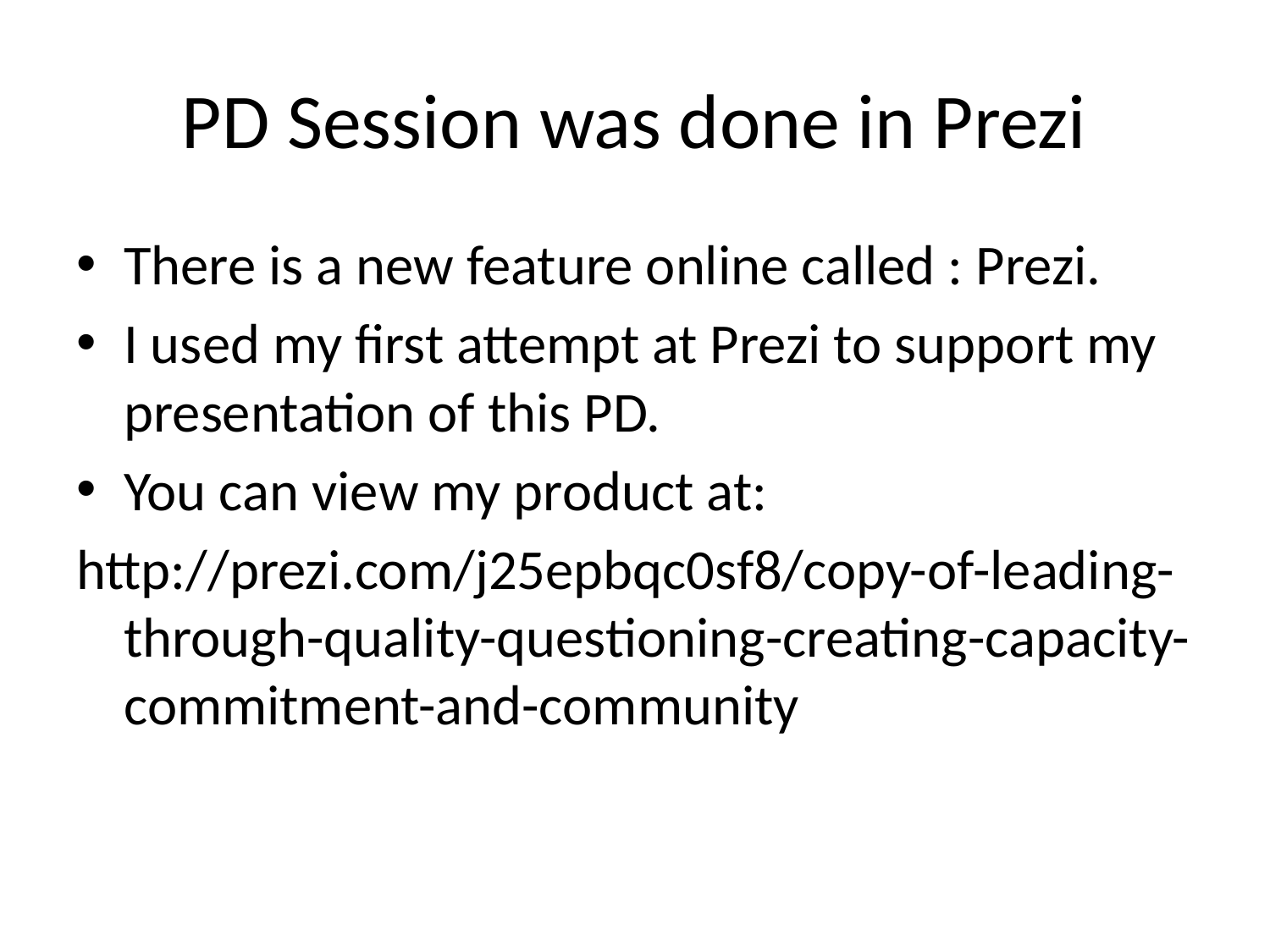

# PD Session was done in Prezi
There is a new feature online called : Prezi.
I used my first attempt at Prezi to support my presentation of this PD.
You can view my product at:
http://prezi.com/j25epbqc0sf8/copy-of-leading-through-quality-questioning-creating-capacity-commitment-and-community